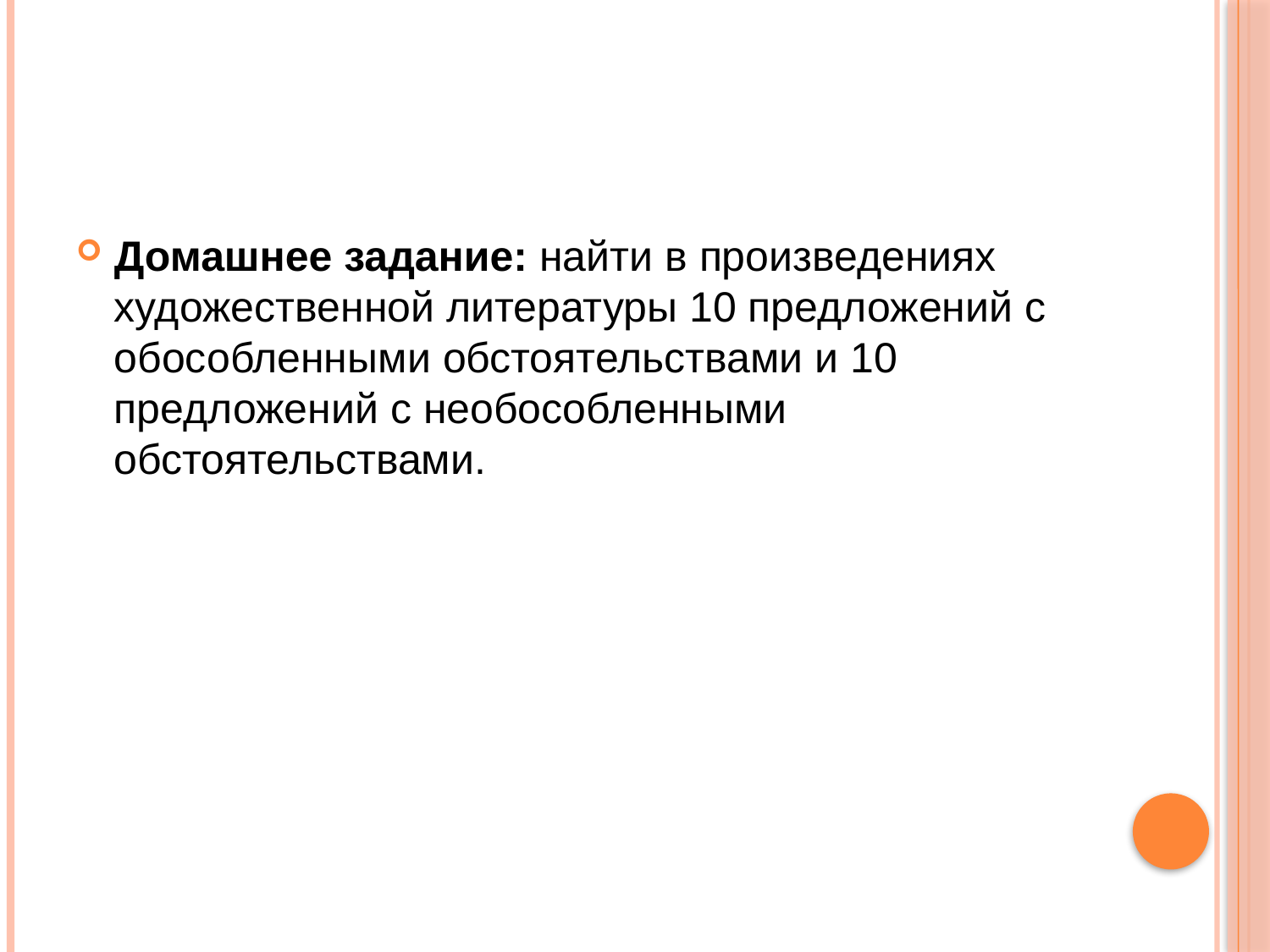

Домашнее задание: найти в произведениях художественной литературы 10 предложений с обособленными обстоятельствами и 10 предложений с необособленными обстоятельствами.